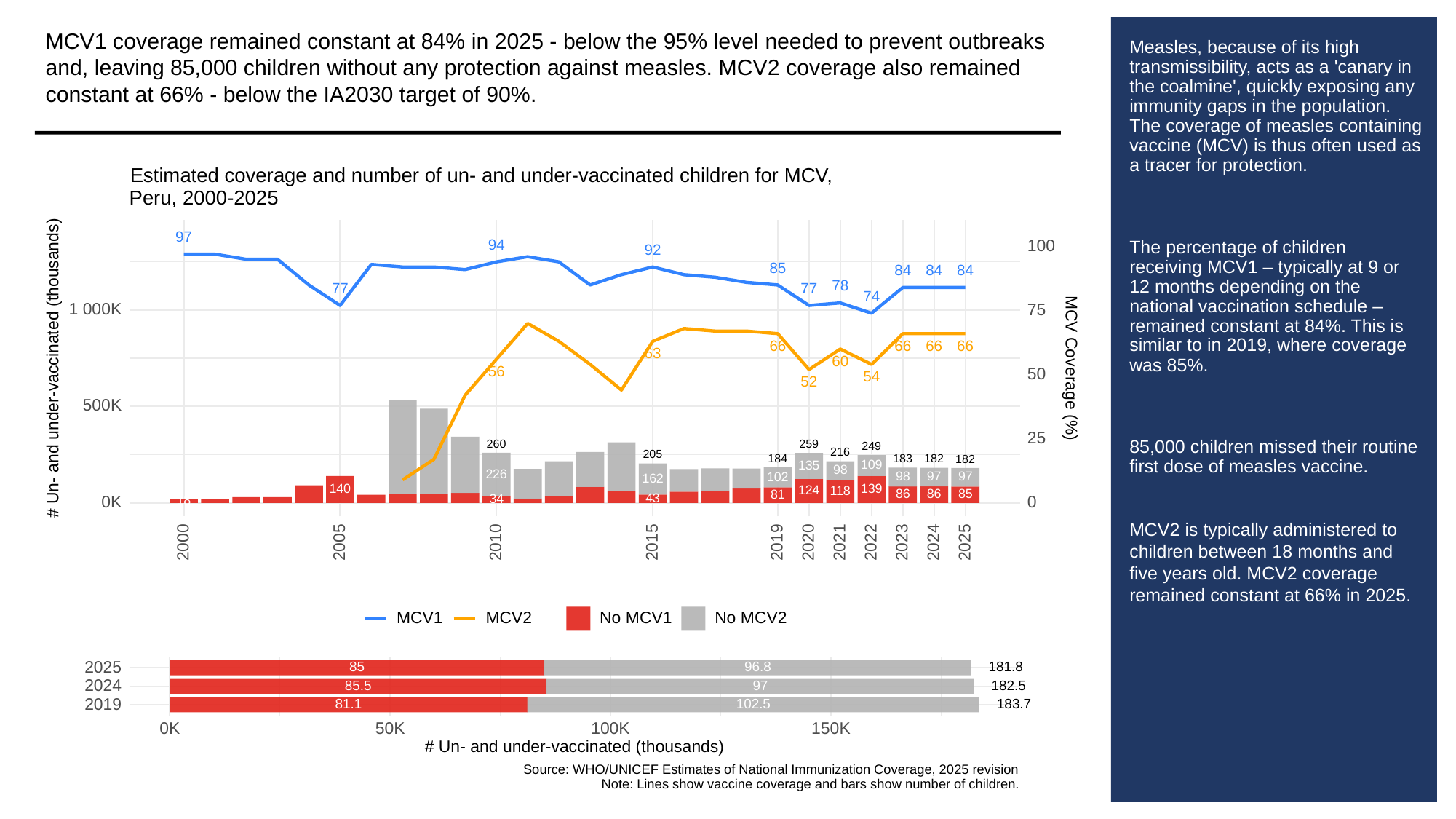

MCV1 coverage remained constant at 84% in 2025 - below the 95% level needed to prevent outbreaks and, leaving 85,000 children without any protection against measles. MCV2 coverage also remained constant at 66% - below the IA2030 target of 90%.
# Measles, because of its high transmissibility, acts as a 'canary in the coalmine', quickly exposing any immunity gaps in the population. The coverage of measles containing vaccine (MCV) is thus often used as a tracer for protection.

The percentage of children receiving MCV1 – typically at 9 or 12 months depending on the national vaccination schedule – remained constant at 84%. This is similar to in 2019, where coverage was 85%.

85,000 children missed their routine first dose of measles vaccine.

MCV2 is typically administered to children between 18 months and five years old. MCV2 coverage remained constant at 66% in 2025.

Estimated coverage and number of un- and under-vaccinated children for MCV,
Peru, 2000-2025

97
94
100
92

85
84
84
84
78
77
77
74
1 000K
75

66
66
66
66
63
60

# Un- and under-vaccinated (thousands)
MCV Coverage (%)
56
50
54
52
500K

25

260
259
249

216
205

184
183

182
182
109
135

98

226
98
97
97
102
162

140
139

124

118

86
86
85
81

43

34
18

0K
0

2023
2000
2005
2010
2015
2019
2020
2021
2022
2024
2025

MCV1
MCV2
No MCV1
No MCV2

2025
85
96.8
181.8

2024
85.5
97
182.5

2019
183.7
81.1
102.5

0K
50K
100K
150K
# Un- and under-vaccinated (thousands)
Source: WHO/UNICEF Estimates of National Immunization Coverage, 2025 revision
Note: Lines show vaccine coverage and bars show number of children.